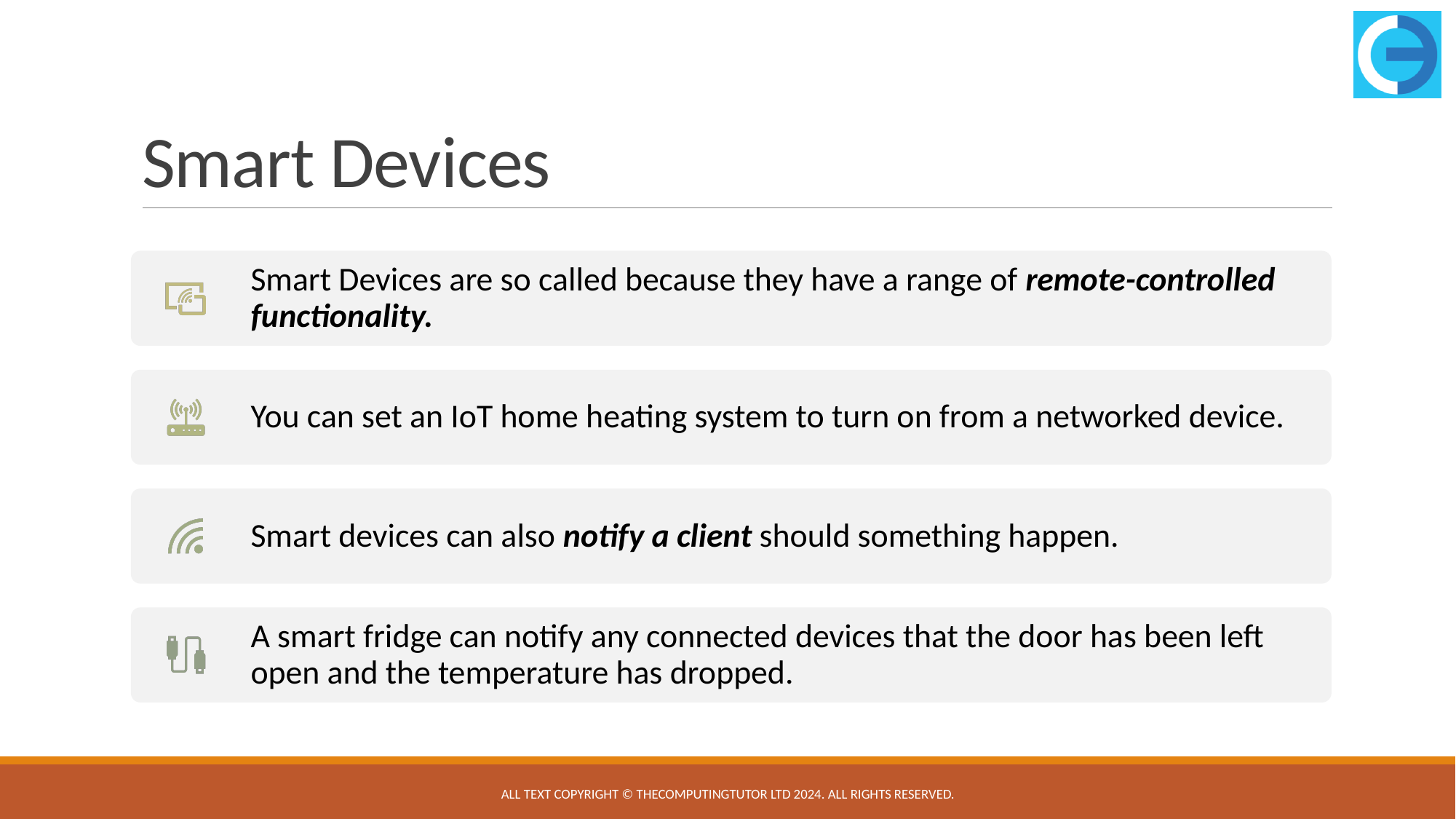

# Smart Devices
Smart Devices are so called because they have a range of remote-controlled functionality.
You can set an IoT home heating system to turn on from a networked device.
Smart devices can also notify a client should something happen.
A smart fridge can notify any connected devices that the door has been left open and the temperature has dropped.
All text copyright © TheComputingTutor Ltd 2024. All rights Reserved.